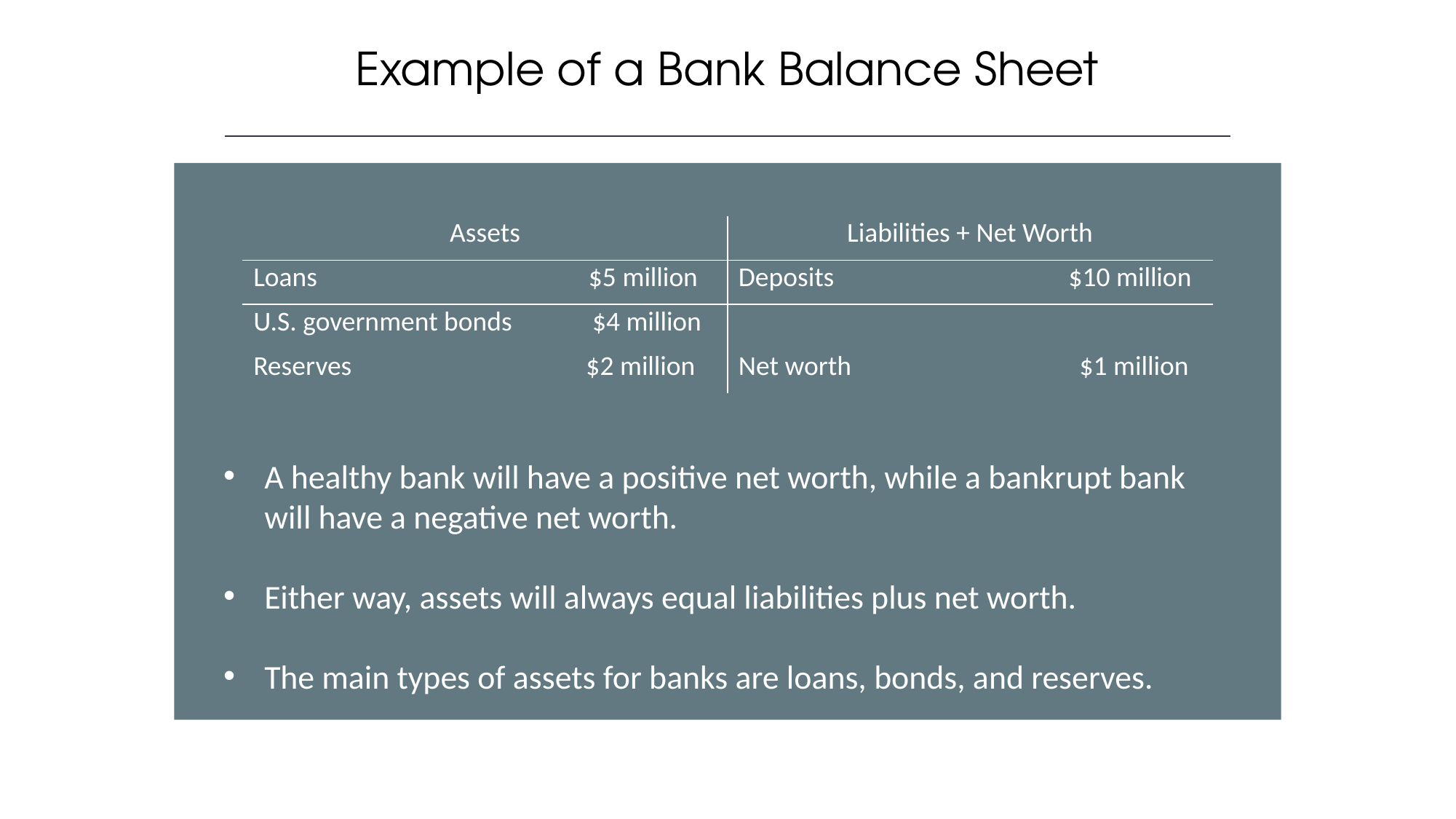

Example of a Bank Balance Sheet
HAWKES LEARNING

| Assets | Liabilities + Net Worth |
| --- | --- |
| Loans $5 million | Deposits $10 million |
| U.S. government bonds $4 million |  |
| Reserves $2 million | Net worth $1 million |
A healthy bank will have a positive net worth, while a bankrupt bank will have a negative net worth.

Either way, assets will always equal liabilities plus net worth.

The main types of assets for banks are loans, bonds, and reserves.